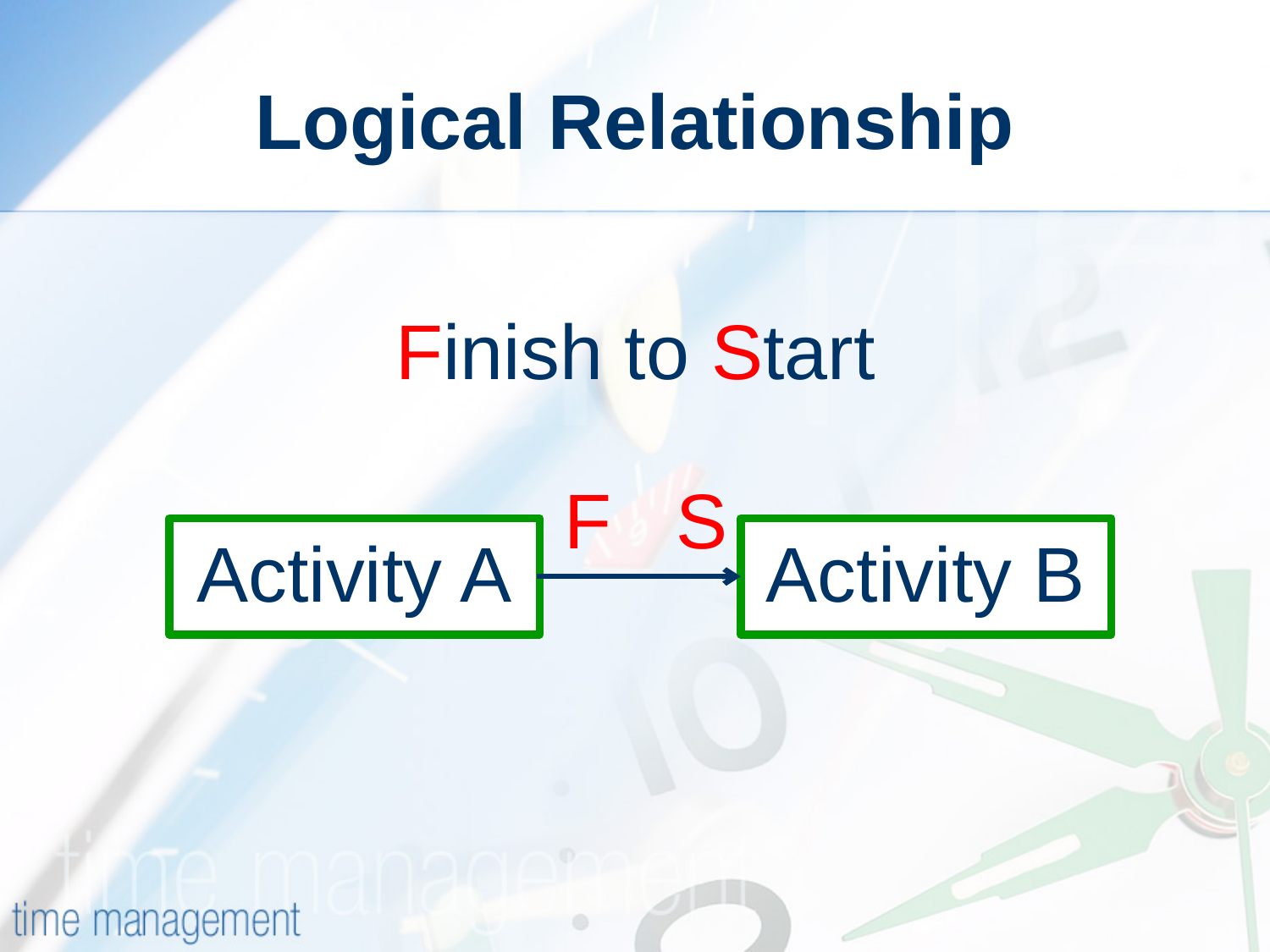

# Logical Relationship
Finish to Start
F   S
Activity A
Activity B